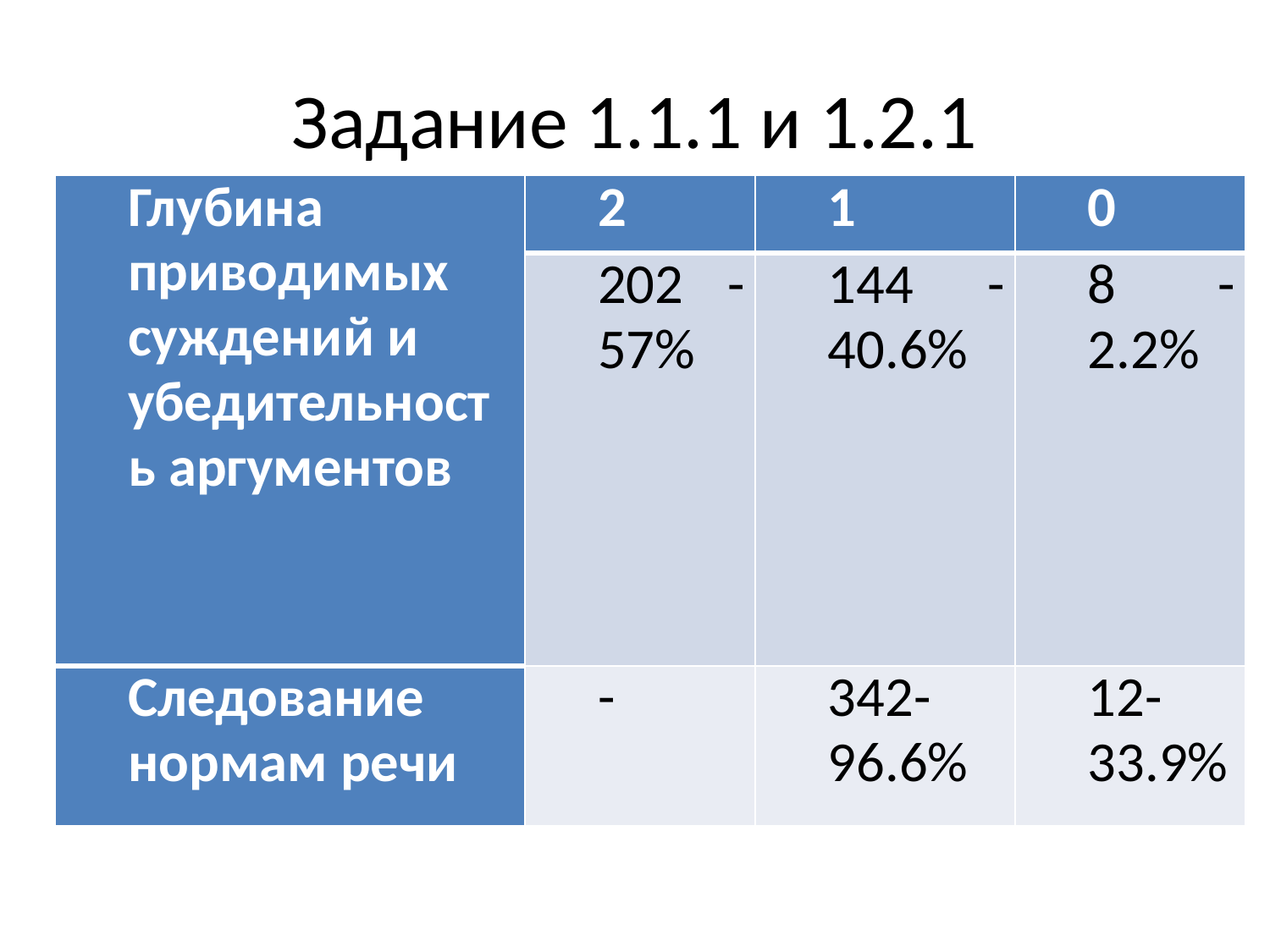

# Задание 1.1.1 и 1.2.1
| Глубина приводимых суждений и убедительность аргументов | 2 | 1 | 0 |
| --- | --- | --- | --- |
|  | 202 -57% | 144 -40.6% | 8 -2.2% |
| Следование нормам речи | - | 342- 96.6% | 12- 33.9% |